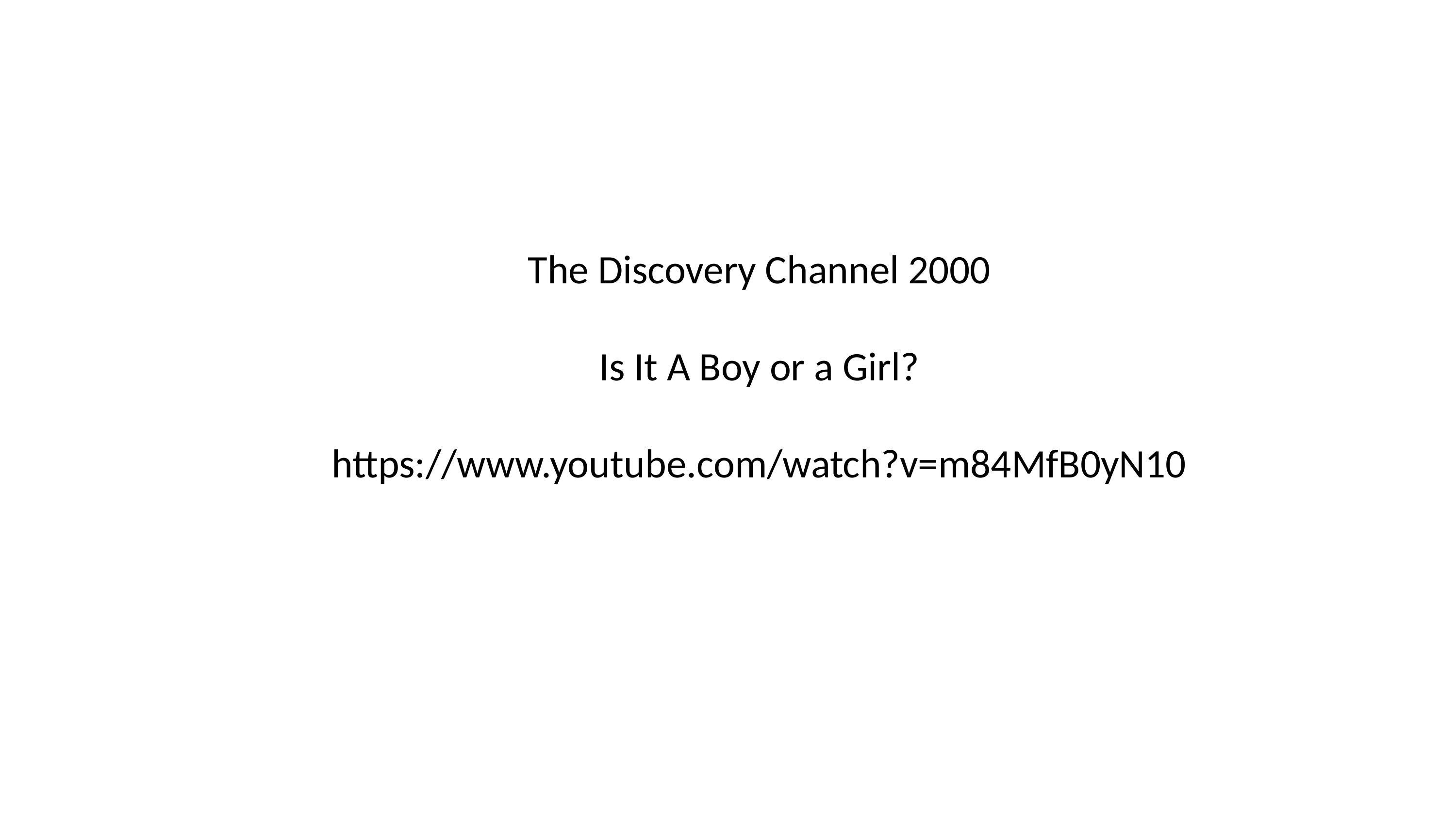

The Discovery Channel 2000

Is It A Boy or a Girl?

https://www.youtube.com/watch?v=m84MfB0yN10